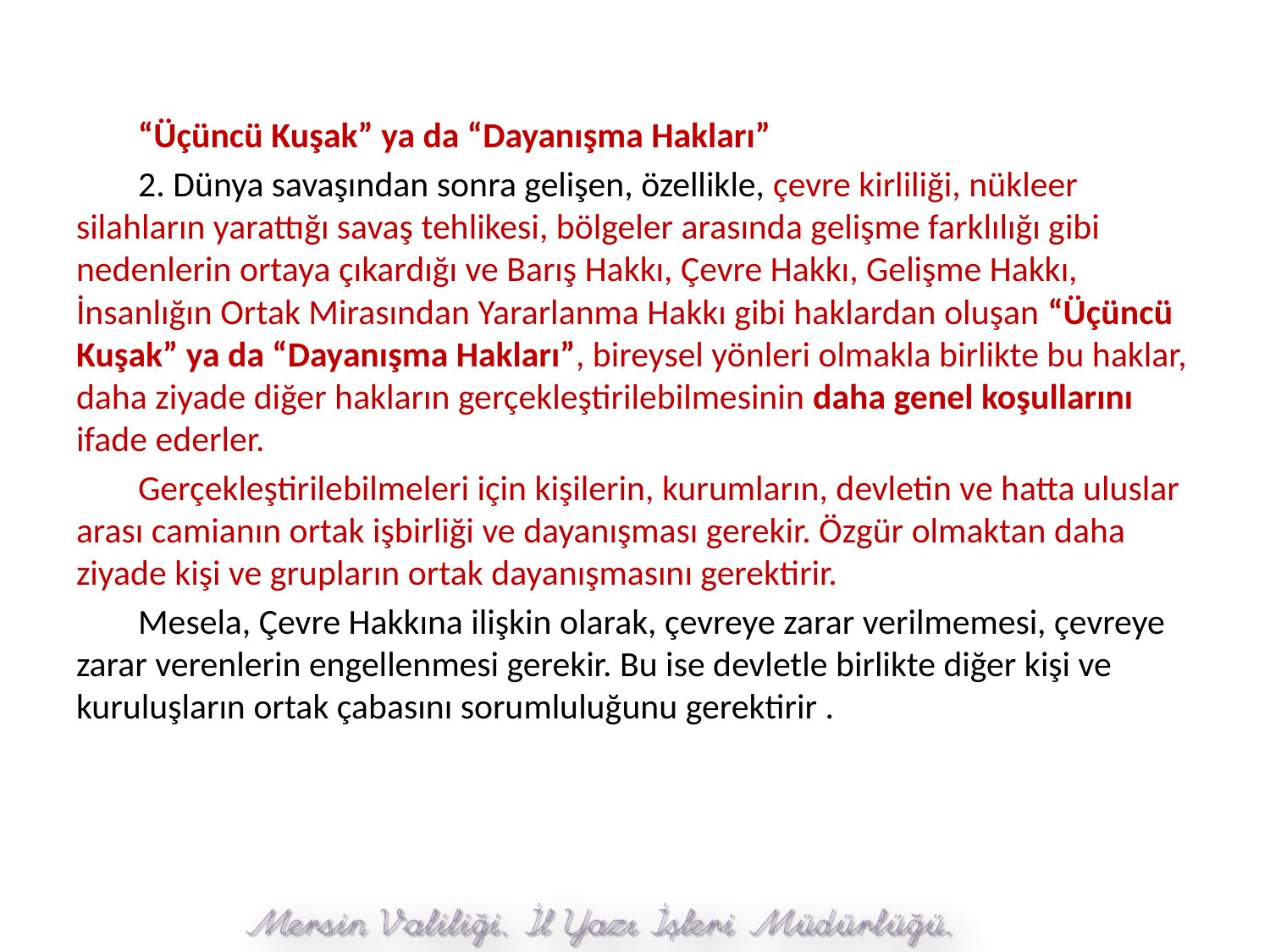

#
“Üçüncü Kuşak” ya da “Dayanışma Hakları”
2. Dünya savaşından sonra gelişen, özellikle, çevre kirliliği, nükleer silahların yarattığı savaş tehlikesi, bölgeler arasında gelişme farklılığı gibi nedenlerin ortaya çıkardığı ve Barış Hakkı, Çevre Hakkı, Gelişme Hakkı, İnsanlığın Ortak Mirasından Yararlanma Hakkı gibi haklardan oluşan “Üçüncü Kuşak” ya da “Dayanışma Hakları”, bireysel yönleri olmakla birlikte bu haklar, daha ziyade diğer hakların gerçekleştirilebilmesinin daha genel koşullarını ifade ederler.
Gerçekleştirilebilmeleri için kişilerin, kurumların, devletin ve hatta uluslar arası camianın ortak işbirliği ve dayanışması gerekir. Özgür olmaktan daha ziyade kişi ve grupların ortak dayanışmasını gerektirir.
Mesela, Çevre Hakkına ilişkin olarak, çevreye zarar verilmemesi, çevreye zarar verenlerin engellenmesi gerekir. Bu ise devletle birlikte diğer kişi ve kuruluşların ortak çabasını sorumluluğunu gerektirir .